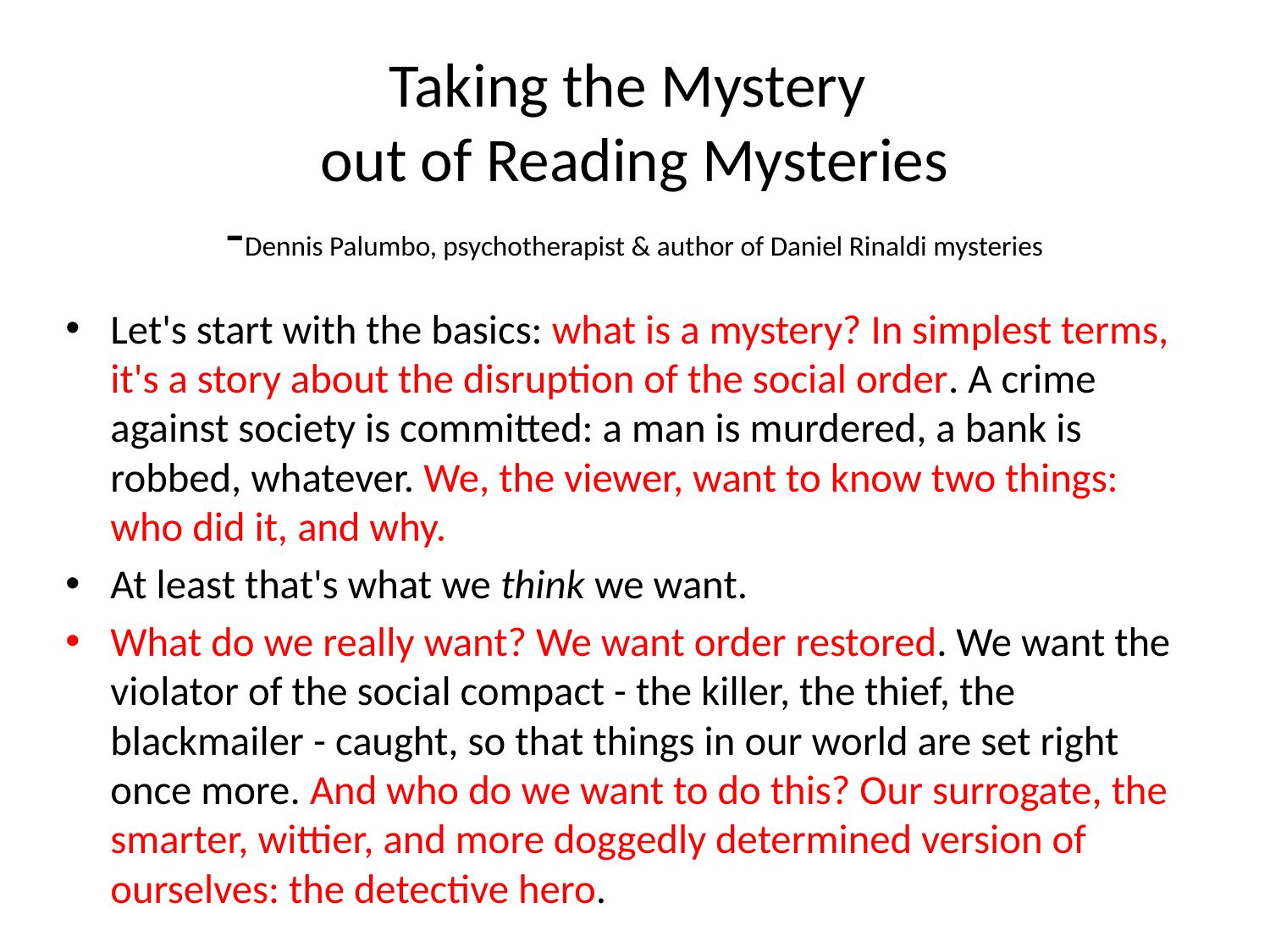

# Taking the Mystery out of Reading Mysteries -Dennis Palumbo, psychotherapist & author of Daniel Rinaldi mysteries
Let's start with the basics: what is a mystery? In simplest terms, it's a story about the disruption of the social order. A crime against society is committed: a man is murdered, a bank is robbed, whatever. We, the viewer, want to know two things: who did it, and why.
At least that's what we think we want.
What do we really want? We want order restored. We want the violator of the social compact - the killer, the thief, the blackmailer - caught, so that things in our world are set right once more. And who do we want to do this? Our surrogate, the smarter, wittier, and more doggedly determined version of ourselves: the detective hero.